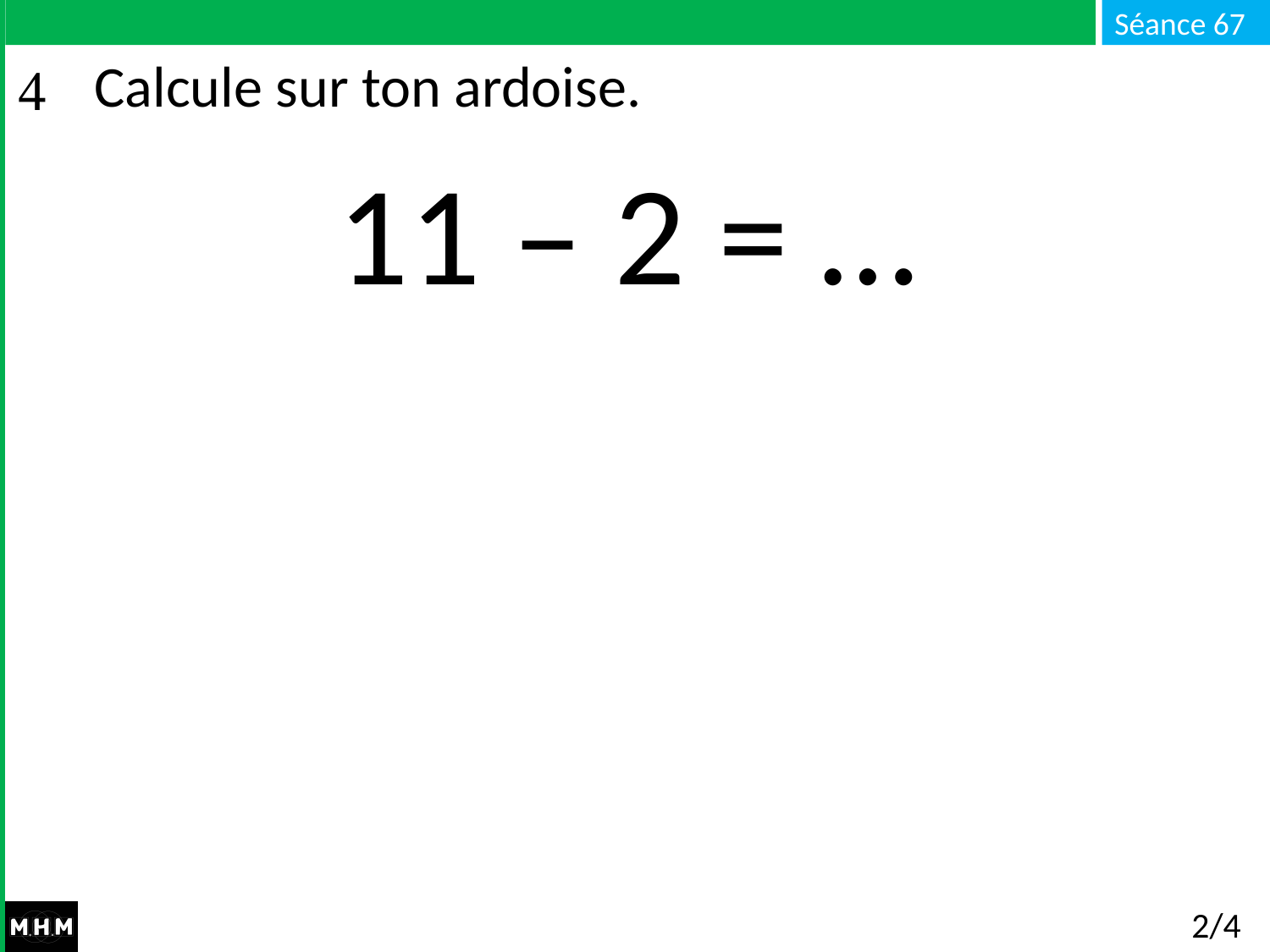

# Calcule sur ton ardoise.
11 – 2 = …
2/4